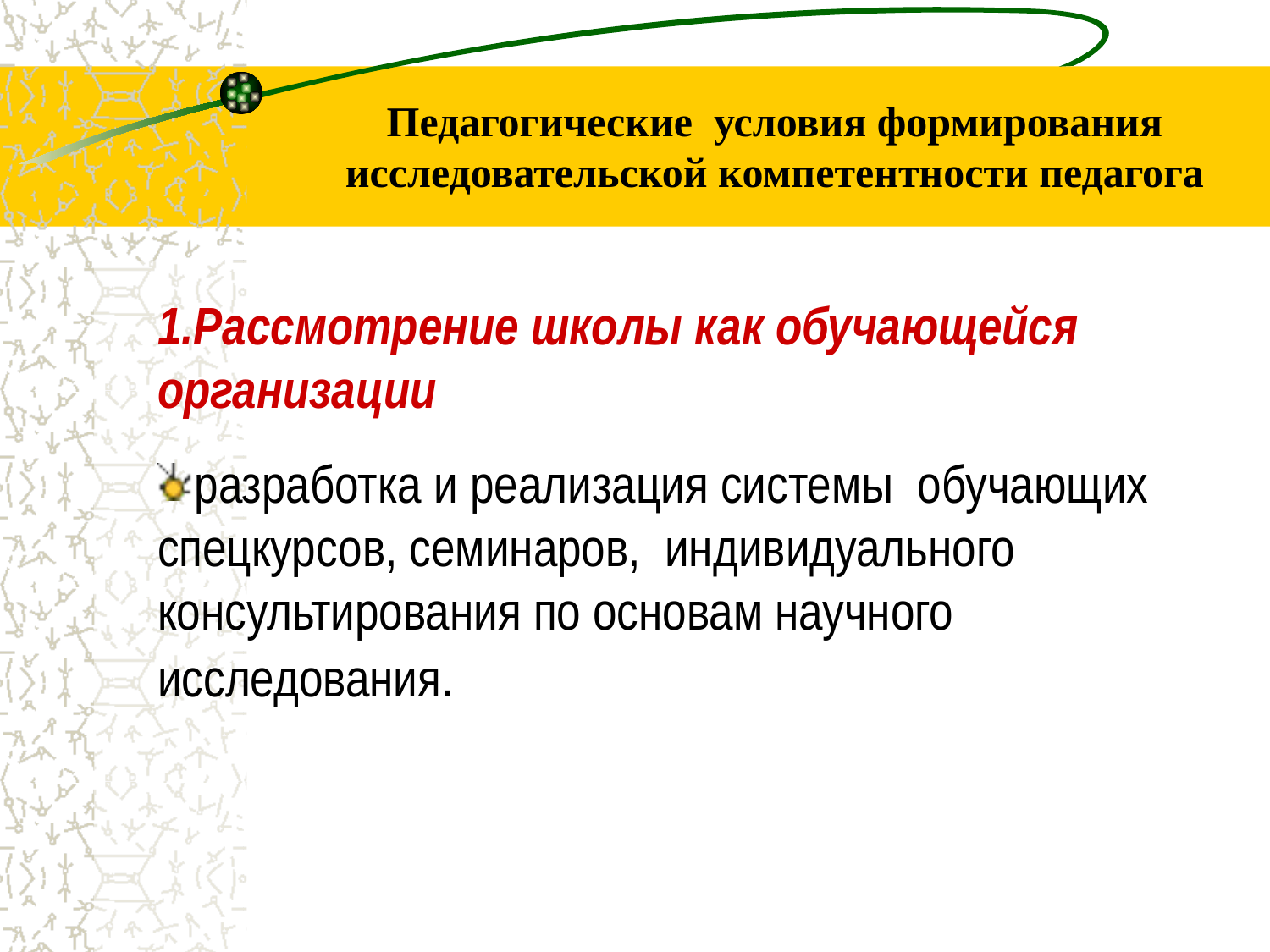

# Педагогические  условия формирования исследовательской компетентности педагога
1.Рассмотрение школы как обучающейся организации

разработка и реализация системы  обучающих  спецкурсов, семинаров,  индивидуального консультирования по основам научного исследования.